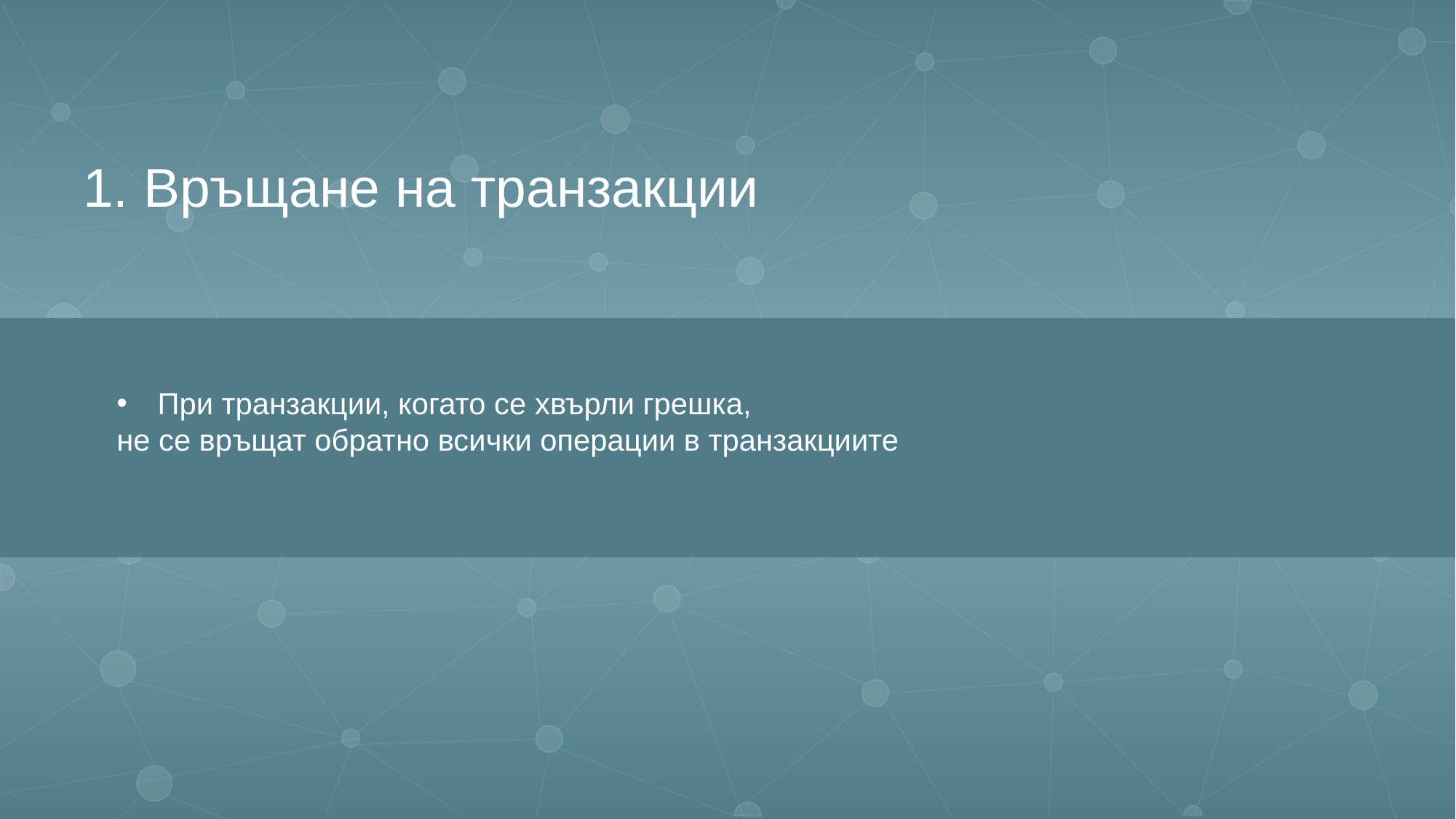

1. Връщане на транзакции

При транзакции, когато се хвърли грешка,
не се връщат обратно всички операции в транзакциите